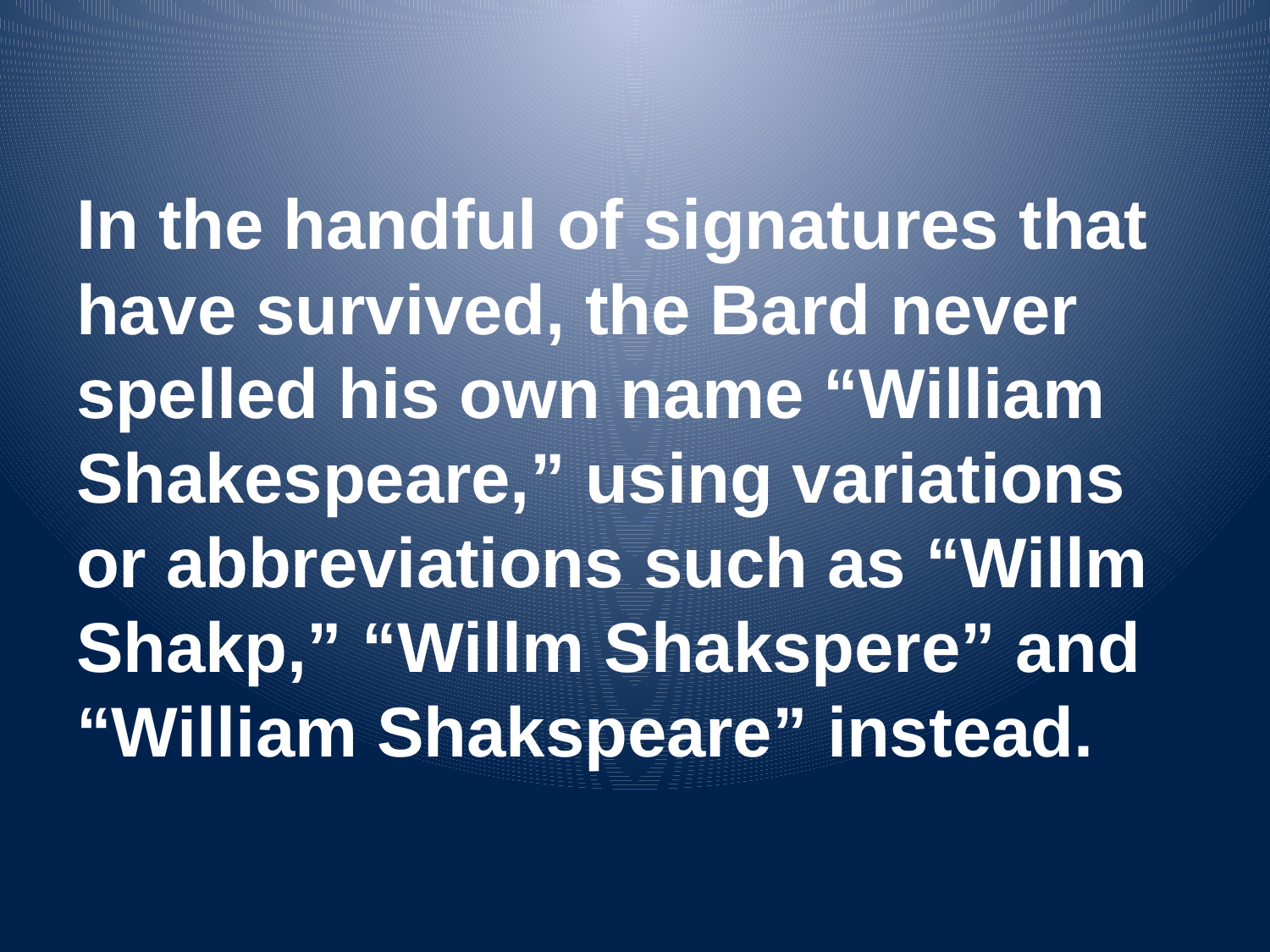

In the handful of signatures that have survived, the Bard never spelled his own name “William Shakespeare,” using variations or abbreviations such as “Willm Shakp,” “Willm Shakspere” and “William Shakspeare” instead.